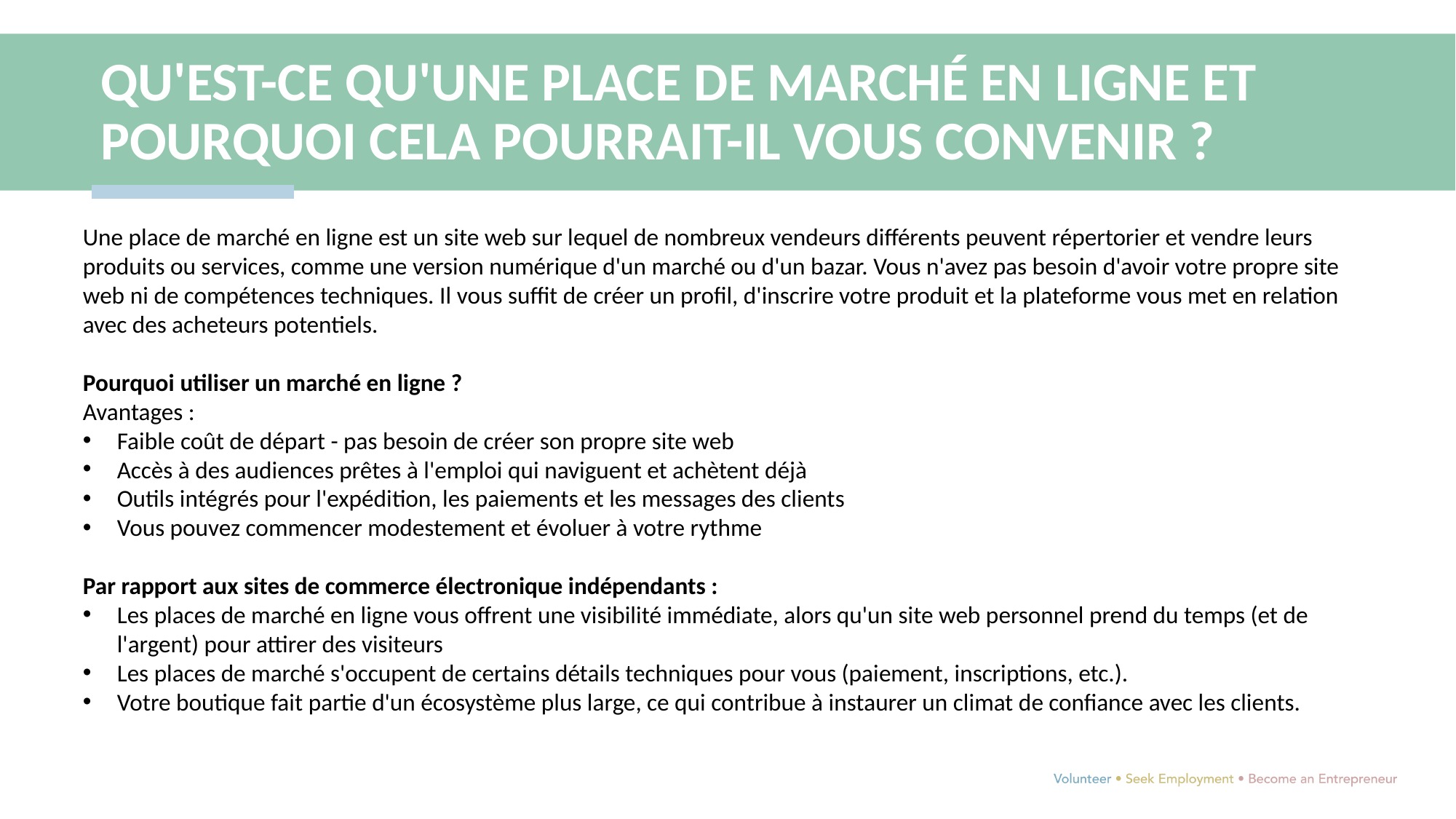

QU'EST-CE QU'UNE PLACE DE MARCHÉ EN LIGNE ET POURQUOI CELA POURRAIT-IL VOUS CONVENIR ?
Une place de marché en ligne est un site web sur lequel de nombreux vendeurs différents peuvent répertorier et vendre leurs produits ou services, comme une version numérique d'un marché ou d'un bazar. Vous n'avez pas besoin d'avoir votre propre site web ni de compétences techniques. Il vous suffit de créer un profil, d'inscrire votre produit et la plateforme vous met en relation avec des acheteurs potentiels.

Pourquoi utiliser un marché en ligne ?
Avantages :
Faible coût de départ - pas besoin de créer son propre site web
Accès à des audiences prêtes à l'emploi qui naviguent et achètent déjà
Outils intégrés pour l'expédition, les paiements et les messages des clients
Vous pouvez commencer modestement et évoluer à votre rythme

Par rapport aux sites de commerce électronique indépendants :
Les places de marché en ligne vous offrent une visibilité immédiate, alors qu'un site web personnel prend du temps (et de l'argent) pour attirer des visiteurs
Les places de marché s'occupent de certains détails techniques pour vous (paiement, inscriptions, etc.).
Votre boutique fait partie d'un écosystème plus large, ce qui contribue à instaurer un climat de confiance avec les clients.